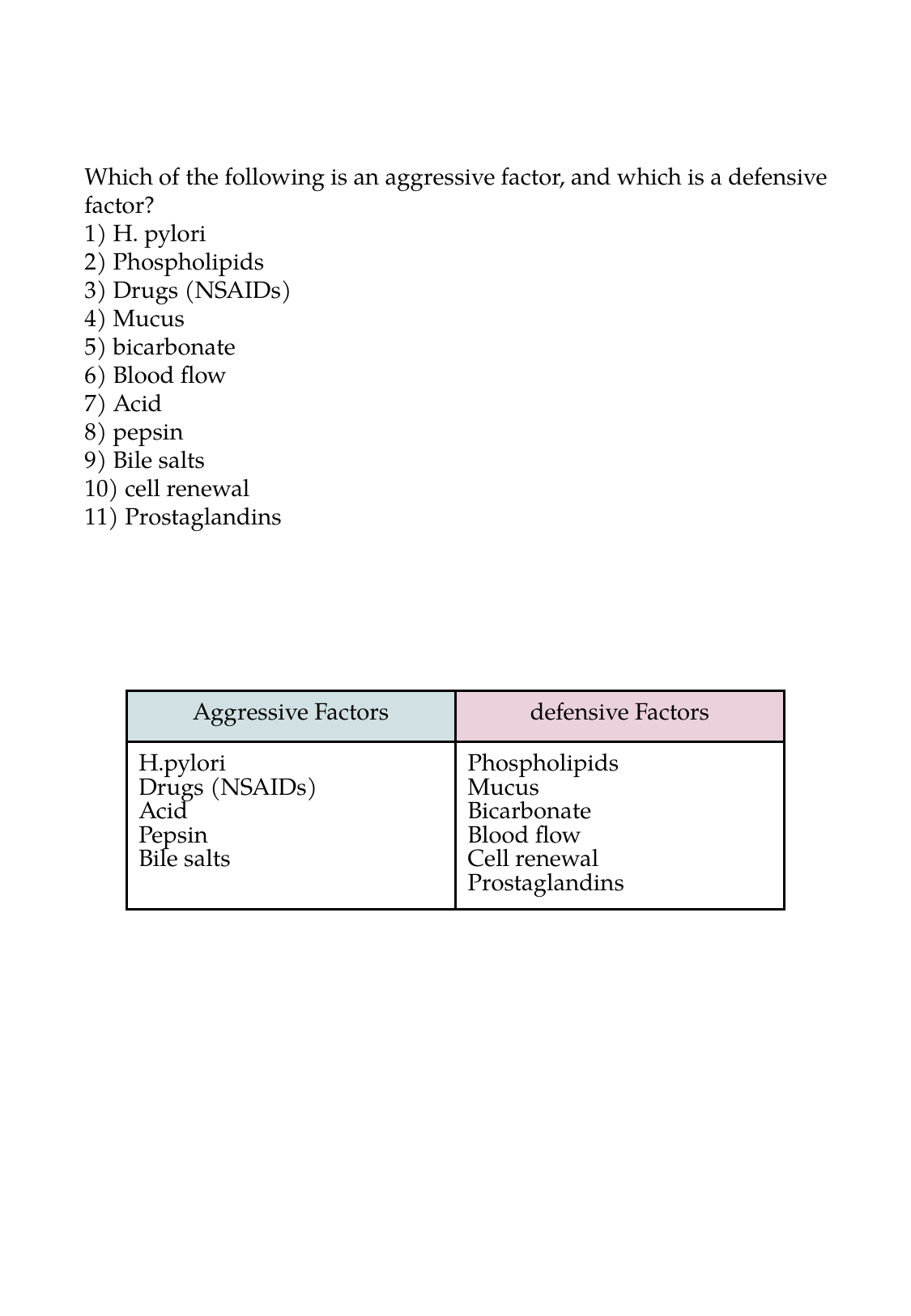

Which of the following is an aggressive factor, and which is a defensive factor?
1) H. pylori
2) Phospholipids
3) Drugs (NSAIDs)
4) Mucus
5) bicarbonate
6) Blood flow
7) Acid
8) pepsin
9) Bile salts
10) cell renewal
11) Prostaglandins
| Aggressive Factors | defensive Factors |
| --- | --- |
| H.pylori Drugs (NSAIDs) Acid Pepsin Bile salts | Phospholipids Mucus Bicarbonate Blood flow Cell renewal Prostaglandins |